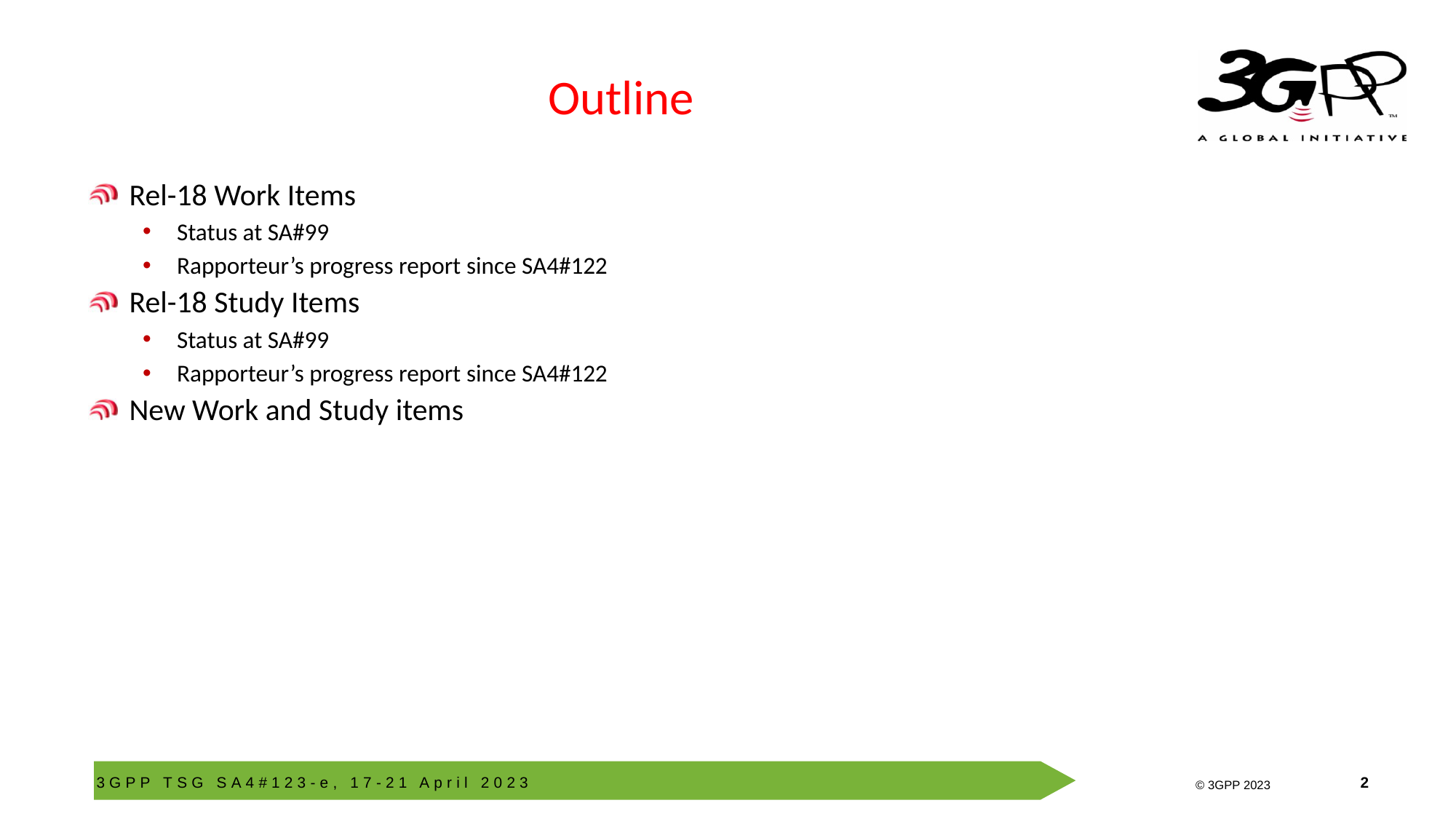

# Outline
Rel-18 Work Items
Status at SA#99
Rapporteur’s progress report since SA4#122
Rel-18 Study Items
Status at SA#99
Rapporteur’s progress report since SA4#122
New Work and Study items